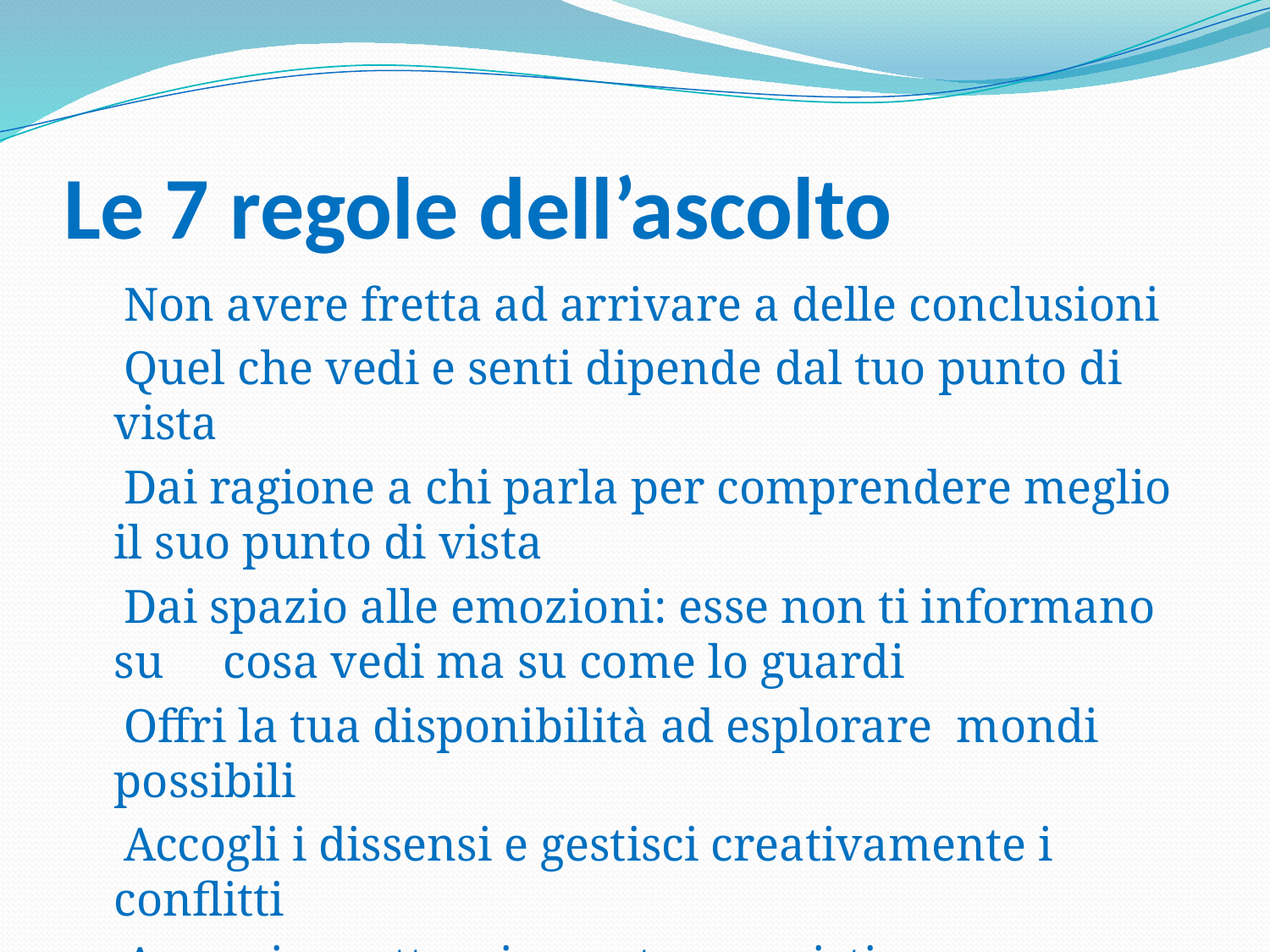

# Le 7 regole dell’ascolto
    Non avere fretta ad arrivare a delle conclusioni
    Quel che vedi e senti dipende dal tuo punto di vista
    Dai ragione a chi parla per comprendere meglio il suo punto di vista
    Dai spazio alle emozioni: esse non ti informano su     cosa vedi ma su come lo guardi
    Offri la tua disponibilità ad esplorare  mondi possibili
    Accogli i dissensi e gestisci creativamente i conflitti
    Assumi un atteggiamento umoristico